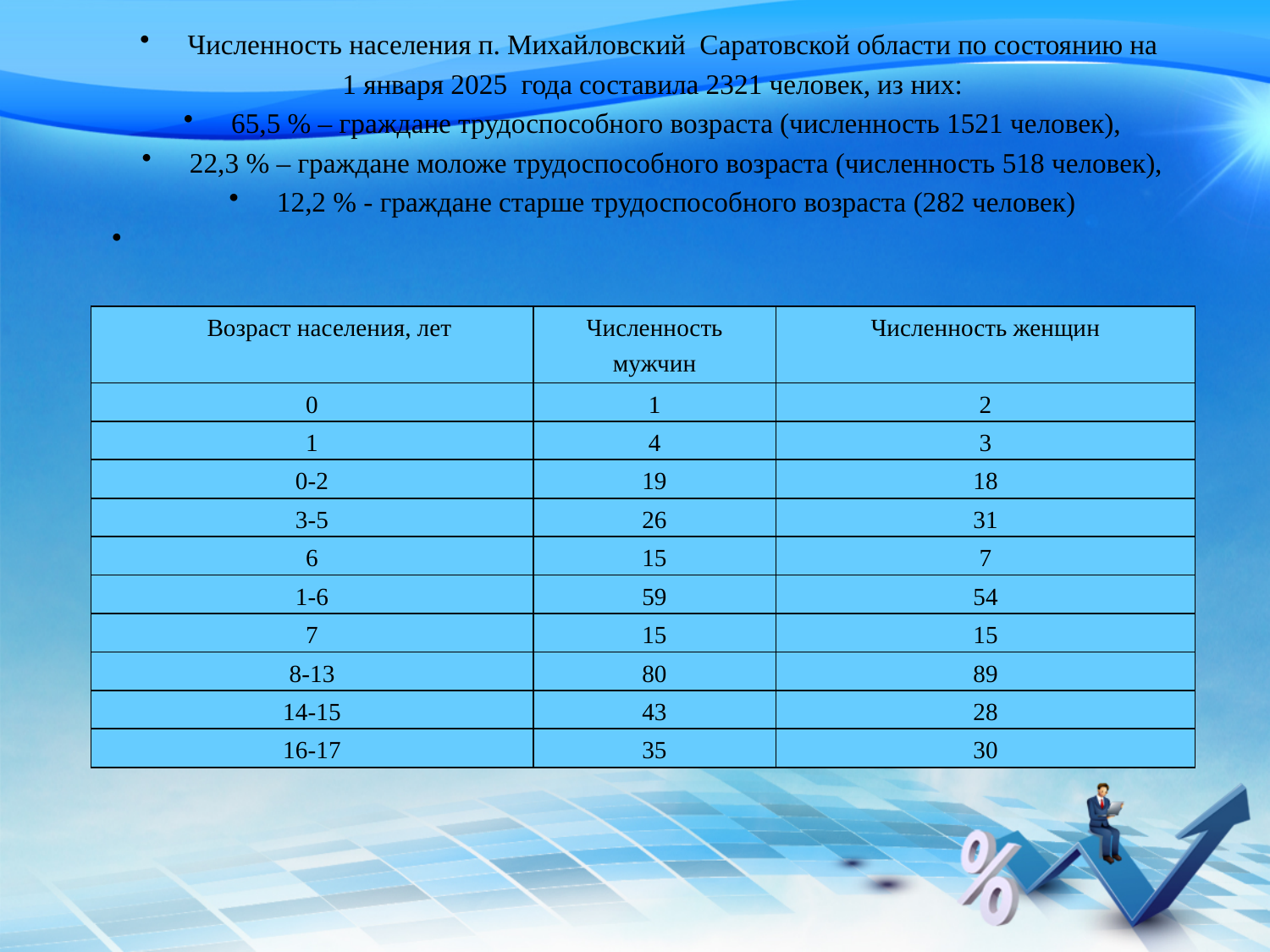

Численность населения п. Михайловский  Саратовской области по состоянию на
1 января 2025  года составила 2321 человек, из них:
65,5 % – граждане трудоспособного возраста (численность 1521 человек),
22,3 % – граждане моложе трудоспособного возраста (численность 518 человек),
12,2 % - граждане старше трудоспособного возраста (282 человек)

| Возраст населения, лет | Численность мужчин | Численность женщин |
| --- | --- | --- |
| 0 | 1 | 2 |
| 1 | 4 | 3 |
| 0-2 | 19 | 18 |
| 3-5 | 26 | 31 |
| 6 | 15 | 7 |
| 1-6 | 59 | 54 |
| 7 | 15 | 15 |
| 8-13 | 80 | 89 |
| 14-15 | 43 | 28 |
| 16-17 | 35 | 30 |